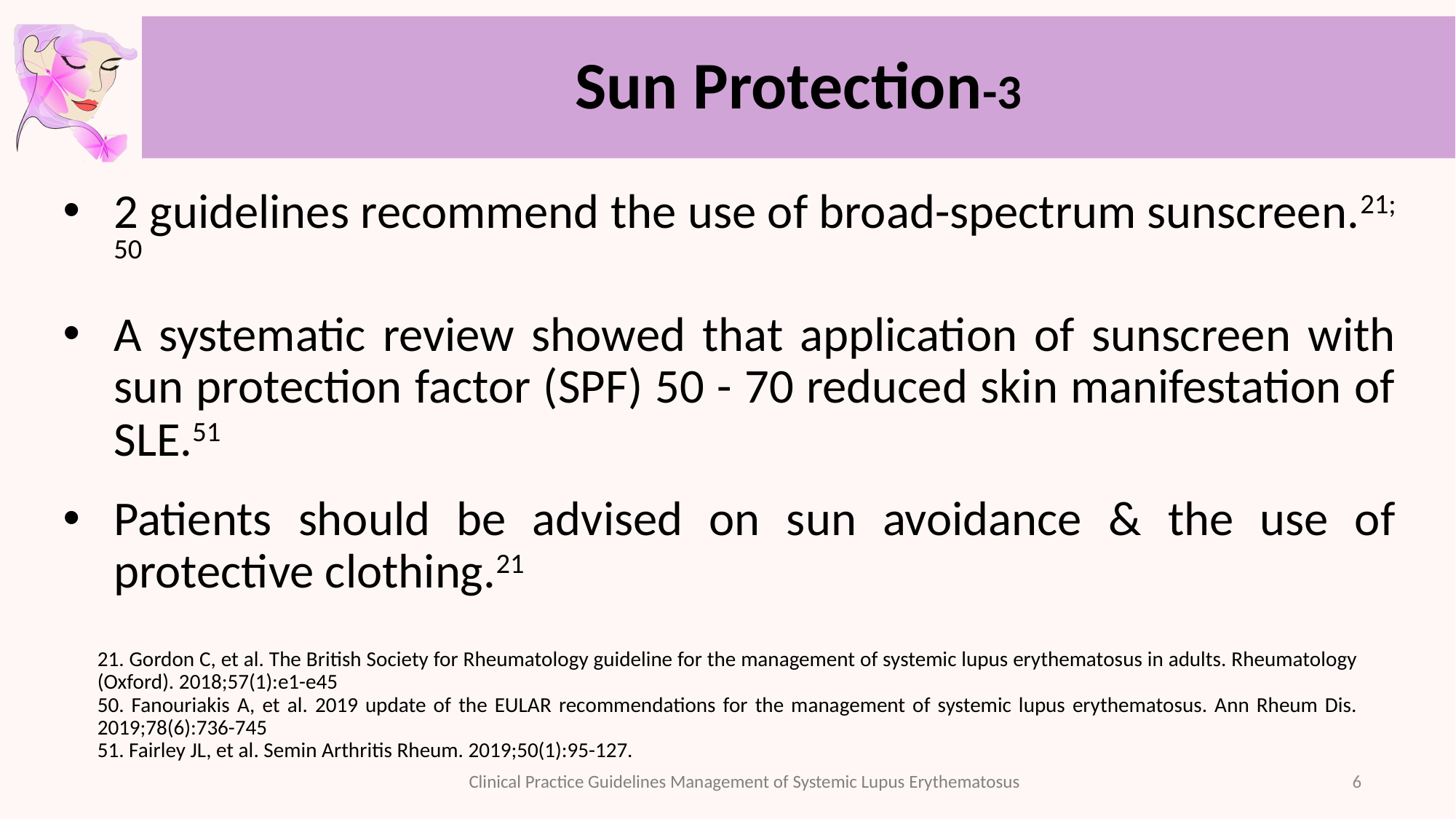

# Sun Protection-3
2 guidelines recommend the use of broad-spectrum sunscreen.21; 50
A systematic review showed that application of sunscreen with sun protection factor (SPF) 50 - 70 reduced skin manifestation of SLE.51
Patients should be advised on sun avoidance & the use of protective clothing.21
21. Gordon C, et al. The British Society for Rheumatology guideline for the management of systemic lupus erythematosus in adults. Rheumatology (Oxford). 2018;57(1):e1-e45
50. Fanouriakis A, et al. 2019 update of the EULAR recommendations for the management of systemic lupus erythematosus. Ann Rheum Dis. 2019;78(6):736-745
51. Fairley JL, et al. Semin Arthritis Rheum. 2019;50(1):95-127.
6